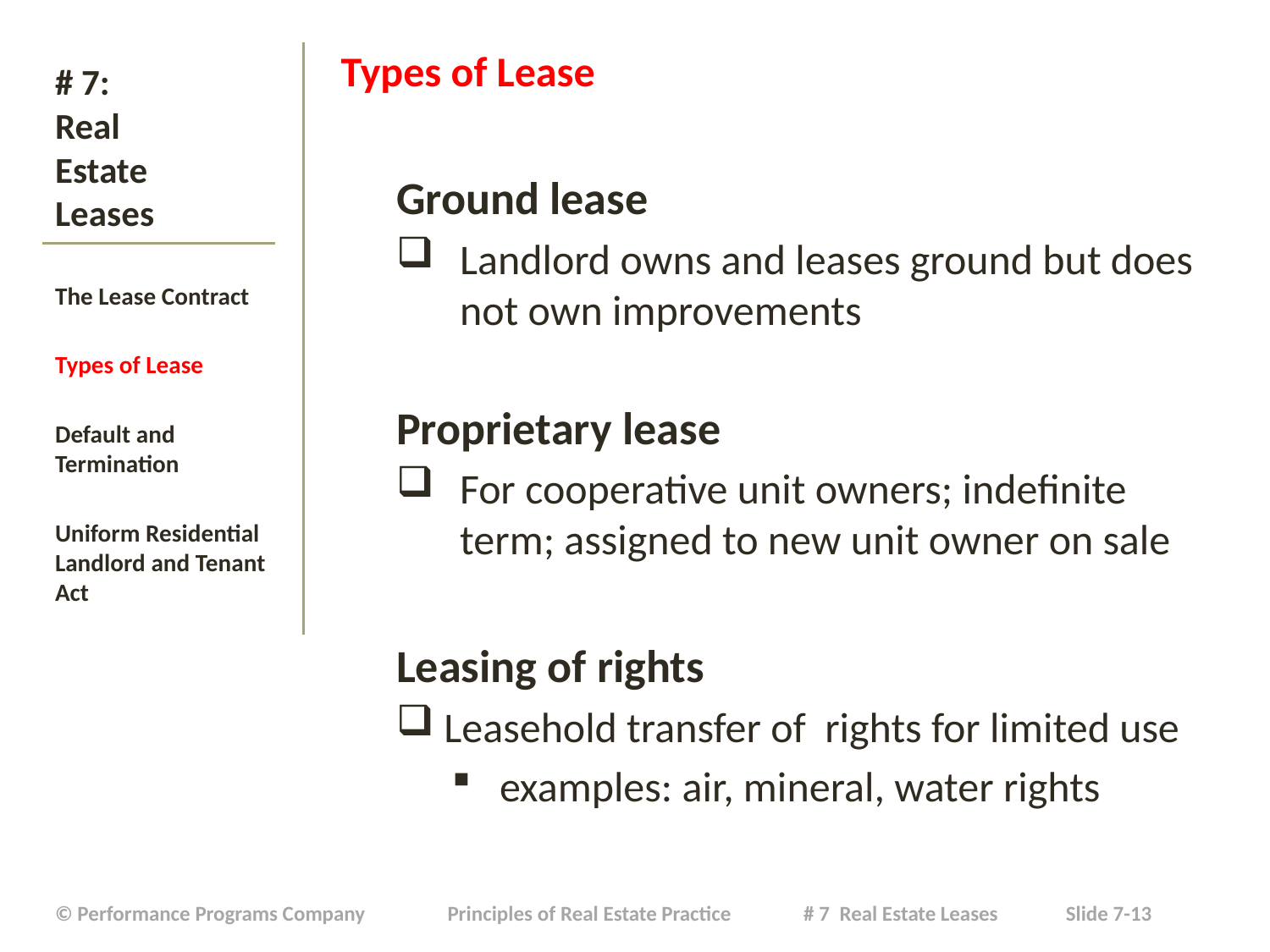

Types of Lease

Ground lease
Landlord owns and leases ground but does not own improvements
Proprietary lease
For cooperative unit owners; indefinite term; assigned to new unit owner on sale

Leasing of rights
Leasehold transfer of  rights for limited use
examples: air, mineral, water rights

# # 7: Real Estate Leases

The Lease Contract

Types of Lease

Default and Termination

Uniform Residential Landlord and Tenant Act

| © Performance Programs Company Principles of Real Estate Practice # 7 Real Estate Leases Slide 7-13 |
| --- |